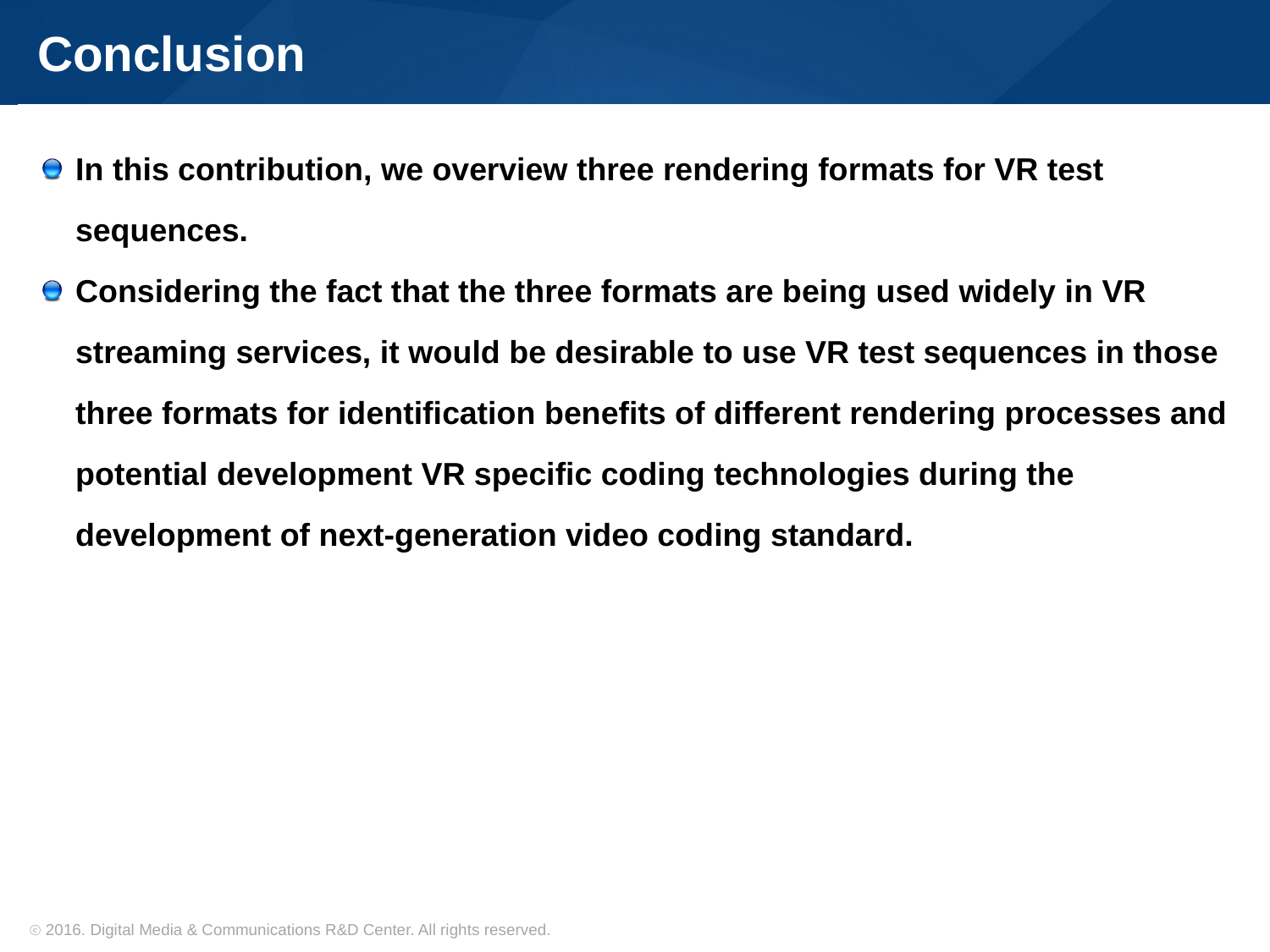

# Conclusion
In this contribution, we overview three rendering formats for VR test sequences.
Considering the fact that the three formats are being used widely in VR streaming services, it would be desirable to use VR test sequences in those three formats for identification benefits of different rendering processes and potential development VR specific coding technologies during the development of next-generation video coding standard.